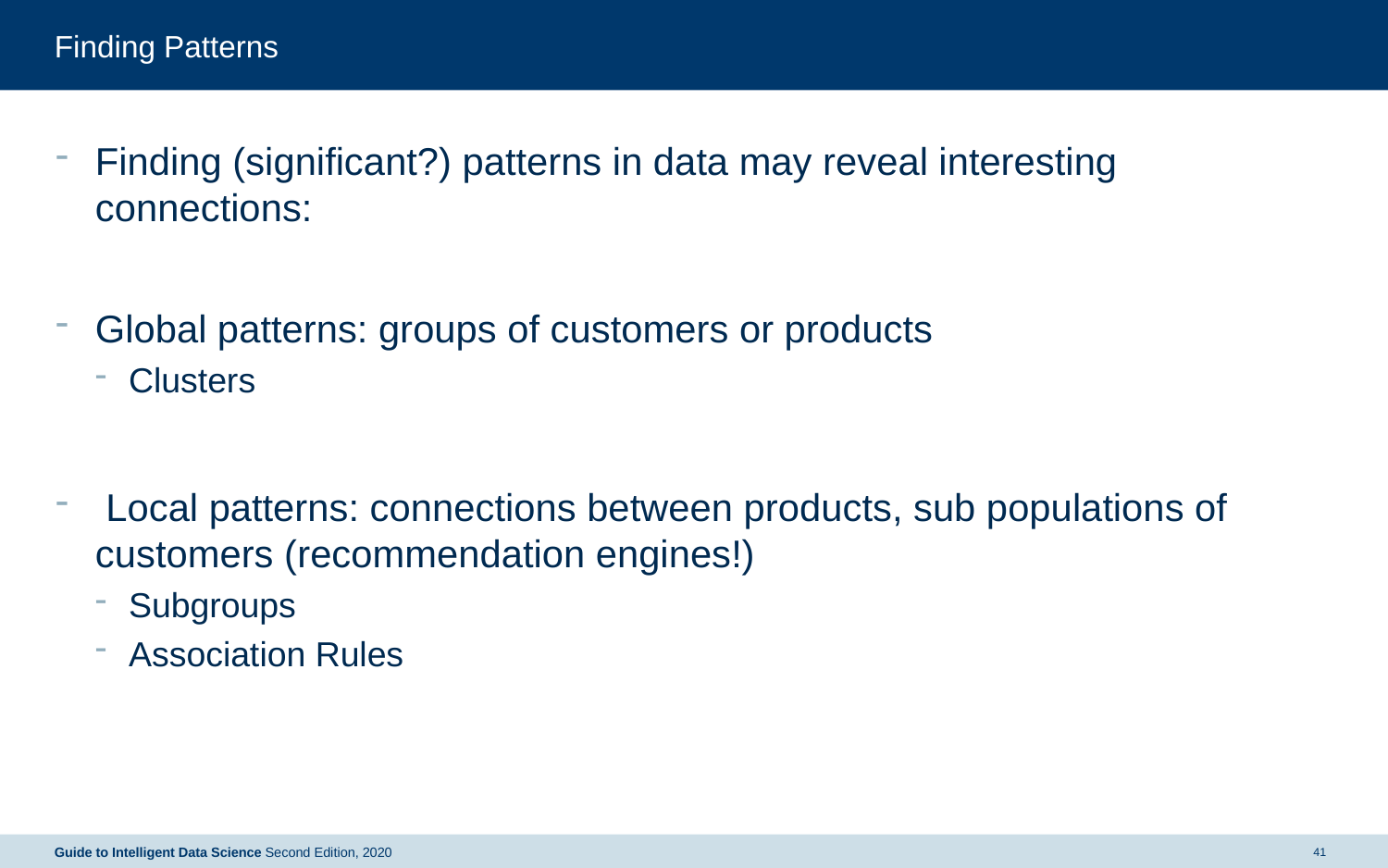

# Finding Patterns
Finding (significant?) patterns in data may reveal interesting connections:

Global patterns: groups of customers or products
Clusters

 Local patterns: connections between products, sub populations of customers (recommendation engines!)
Subgroups
Association Rules
Guide to Intelligent Data Science Second Edition, 2020
41